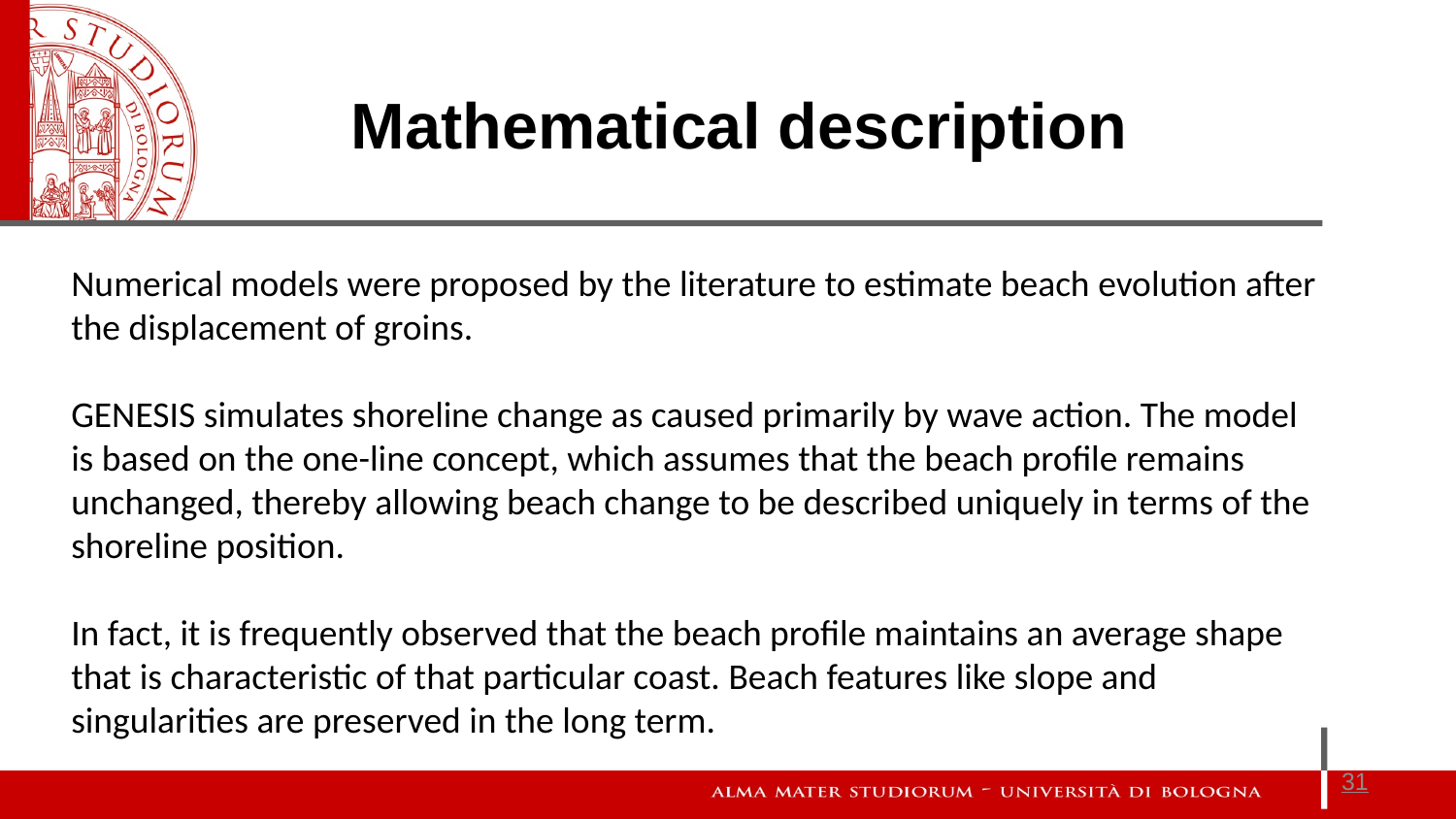

Mathematical description
Numerical models were proposed by the literature to estimate beach evolution after the displacement of groins.

GENESIS simulates shoreline change as caused primarily by wave action. The model is based on the one-line concept, which assumes that the beach profile remains unchanged, thereby allowing beach change to be described uniquely in terms of the shoreline position.

In fact, it is frequently observed that the beach profile maintains an average shape that is characteristic of that particular coast. Beach features like slope and singularities are preserved in the long term.
31